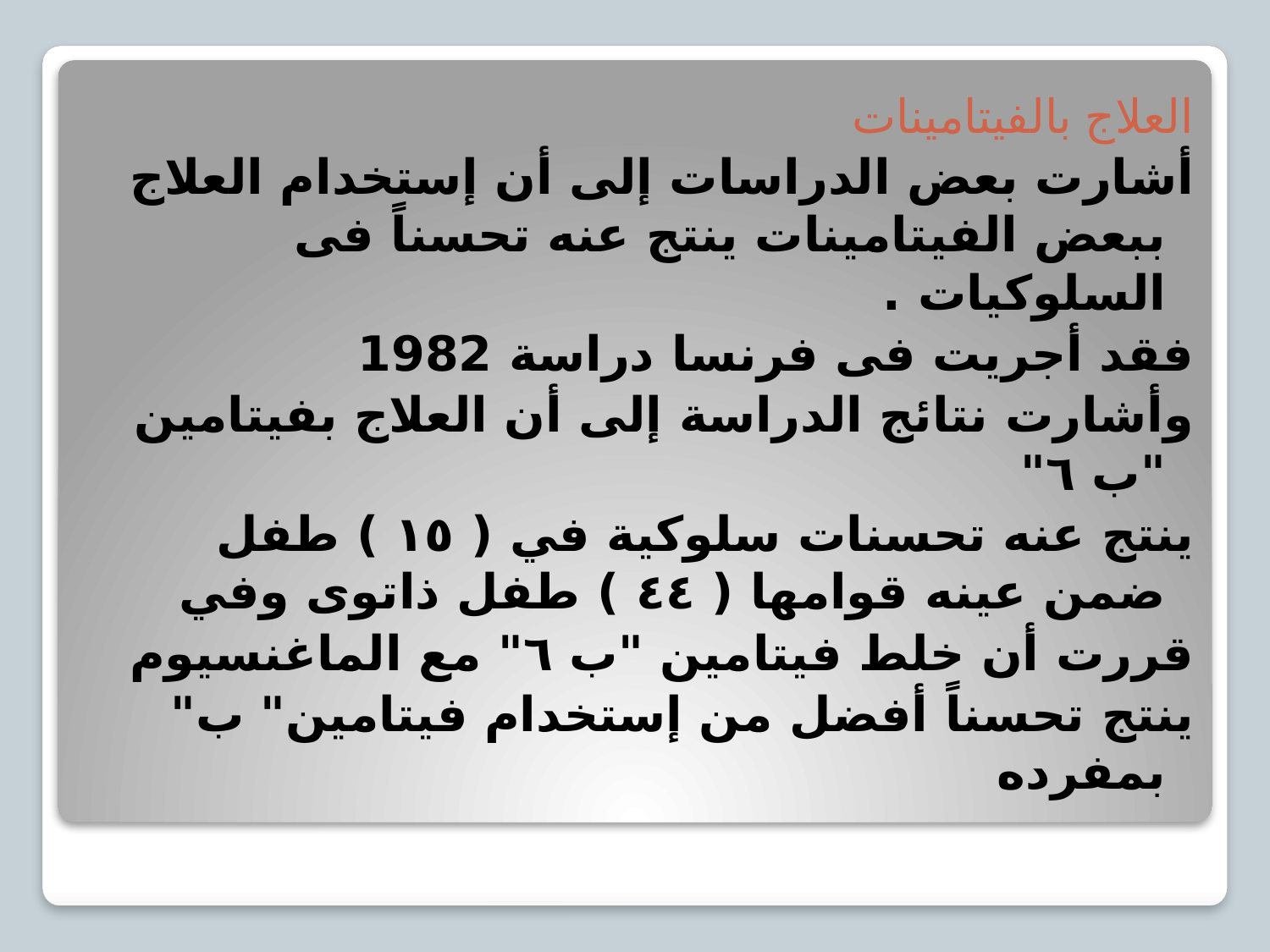

العلاج بالفيتامينات
أشارت بعض الدراسات إلى أن إستخدام العلاج ببعض الفيتامينات ينتج عنه تحسناً فى السلوكيات .
فقد أجريت فى فرنسا دراسة 1982
وأشارت نتائج الدراسة إلى أن العلاج بفيتامين "ب ٦"
ينتج عنه تحسنات سلوكية في ( ١٥ ) طفل ضمن عينه قوامها ( ٤٤ ) طفل ذاتوى وفي
قررت أن خلط فيتامين "ب ٦" مع الماغنسيوم
ينتج تحسناً أفضل من إستخدام فيتامين" ب" بمفرده
#